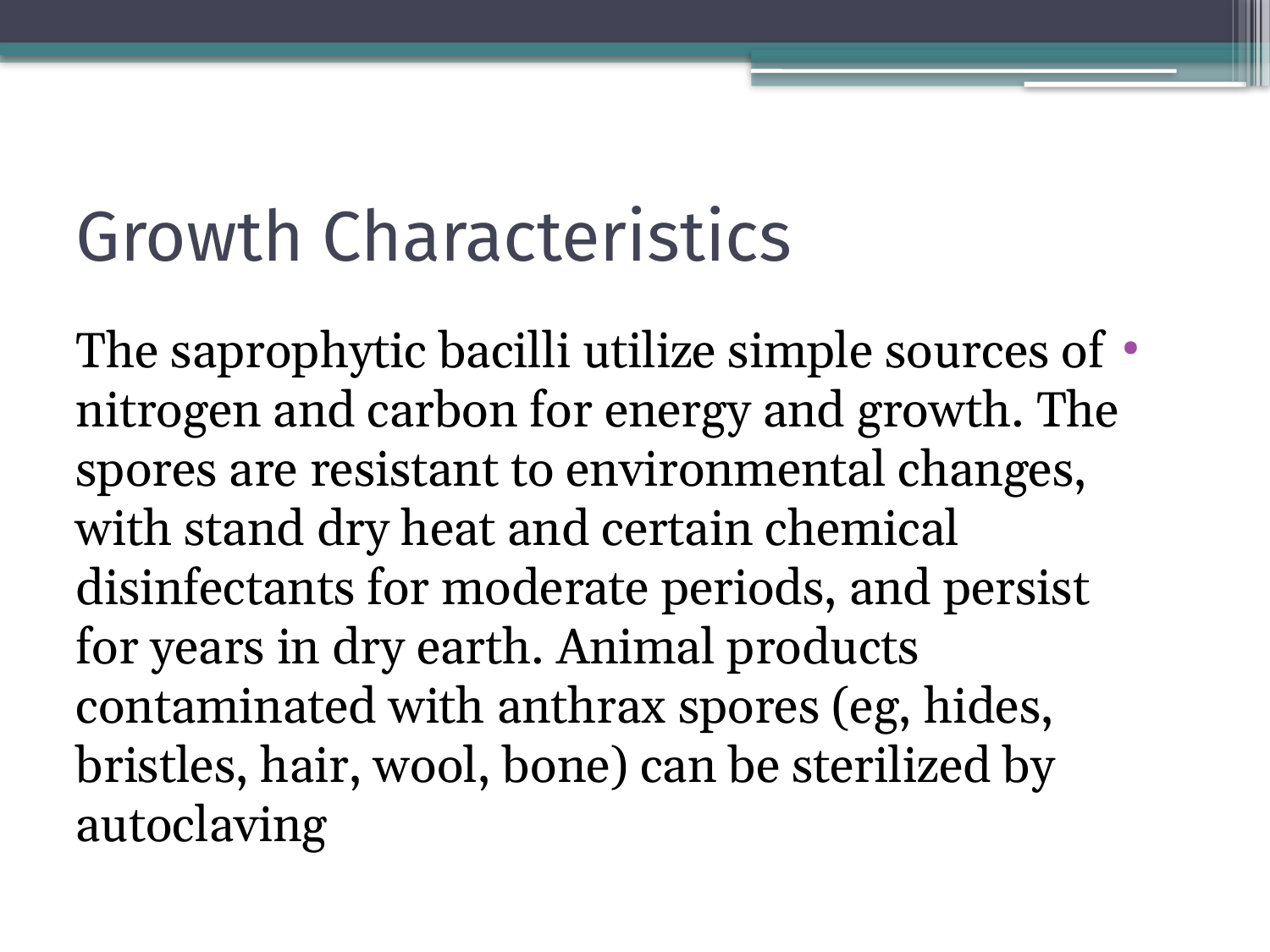

# Growth Characteristics
The saprophytic bacilli utilize simple sources of nitrogen and carbon for energy and growth. The spores are resistant to environmental changes, with stand dry heat and certain chemical disinfectants for moderate periods, and persist for years in dry earth. Animal products contaminated with anthrax spores (eg, hides, bristles, hair, wool, bone) can be sterilized by autoclaving